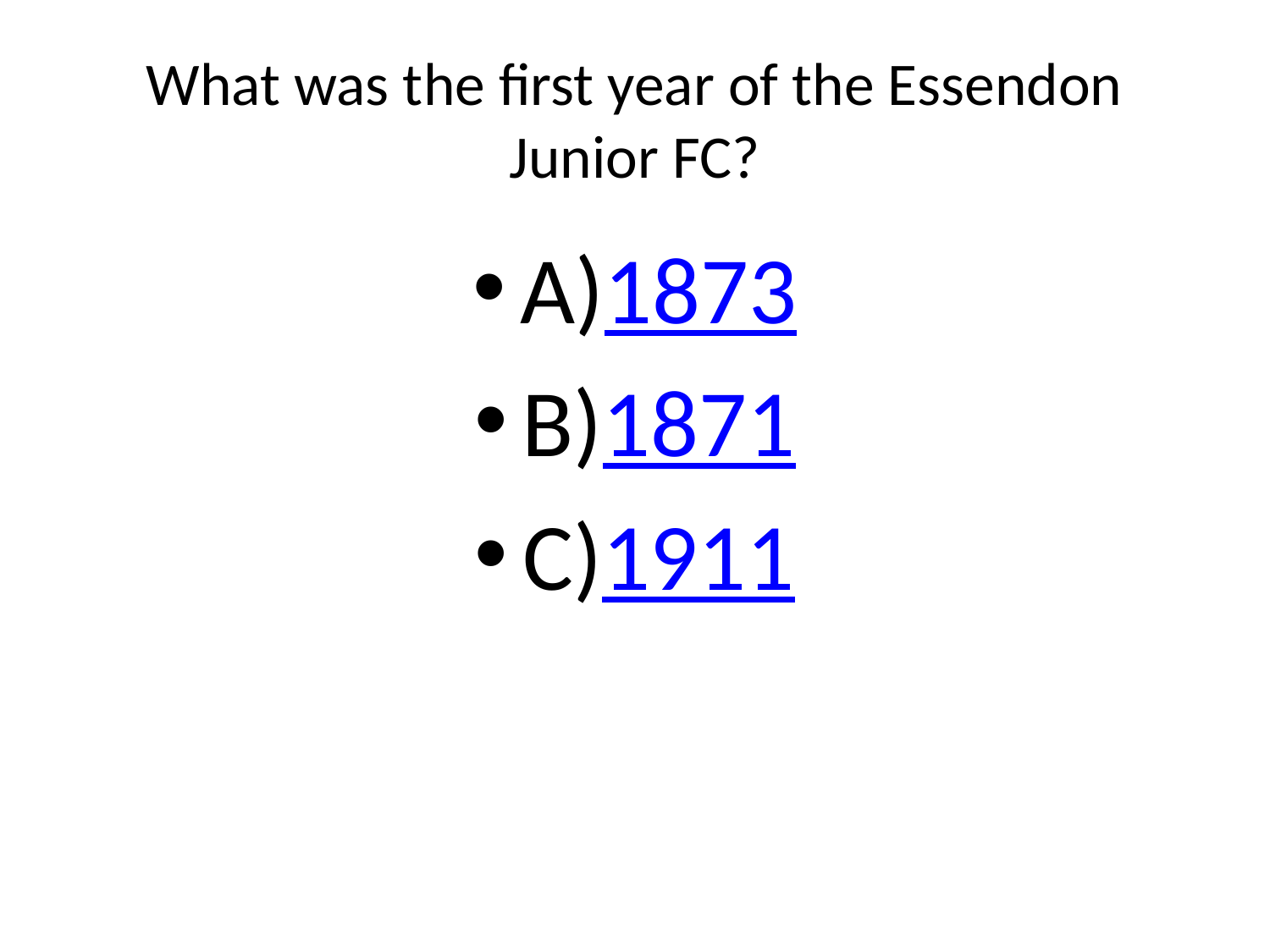

# What was the first year of the Essendon Junior FC?
A)1873
B)1871
C)1911